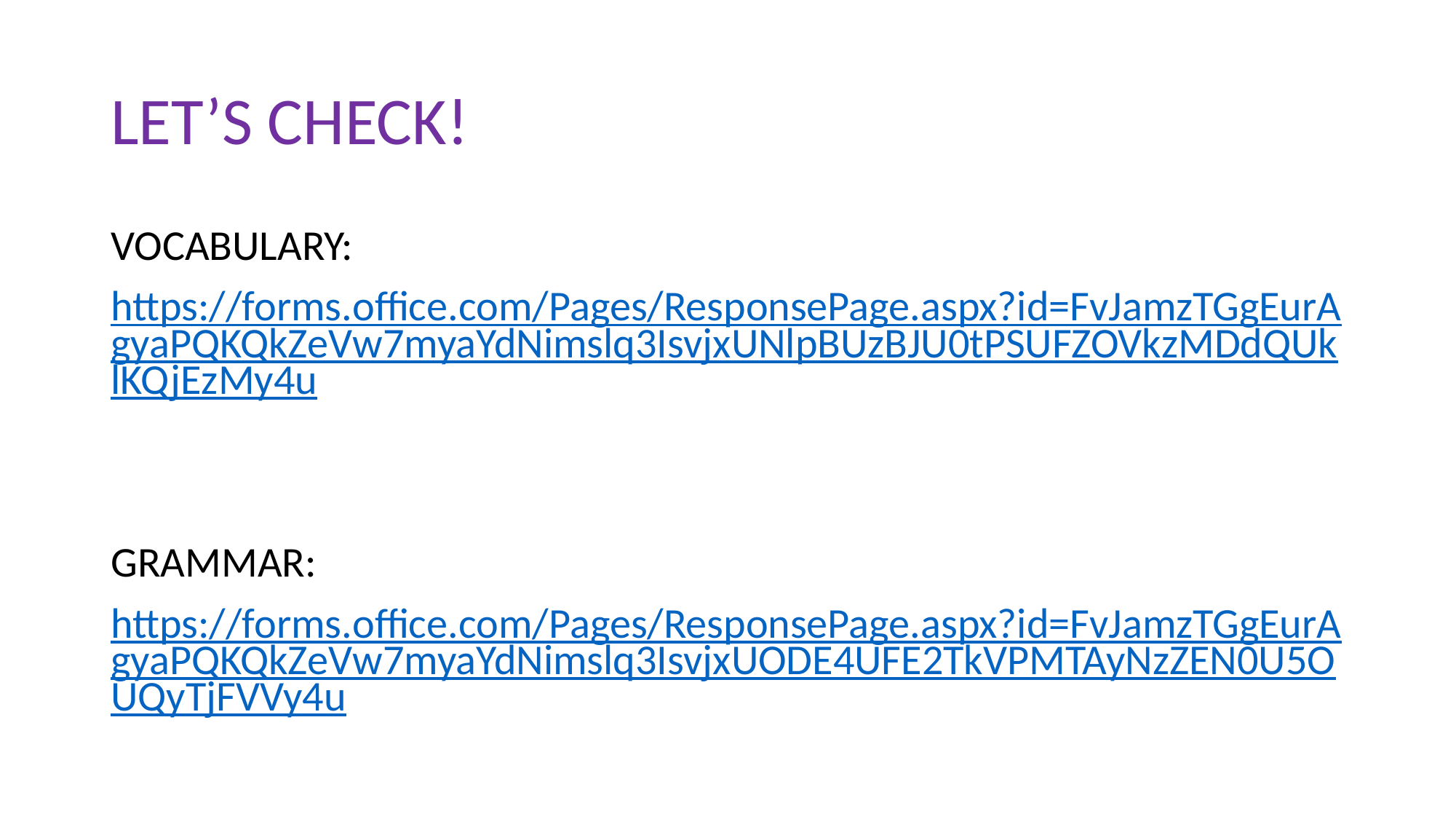

# LET’S CHECK!
VOCABULARY:
https://forms.office.com/Pages/ResponsePage.aspx?id=FvJamzTGgEurAgyaPQKQkZeVw7myaYdNimslq3IsvjxUNlpBUzBJU0tPSUFZOVkzMDdQUklKQjEzMy4u

GRAMMAR:
https://forms.office.com/Pages/ResponsePage.aspx?id=FvJamzTGgEurAgyaPQKQkZeVw7myaYdNimslq3IsvjxUODE4UFE2TkVPMTAyNzZEN0U5OUQyTjFVVy4u